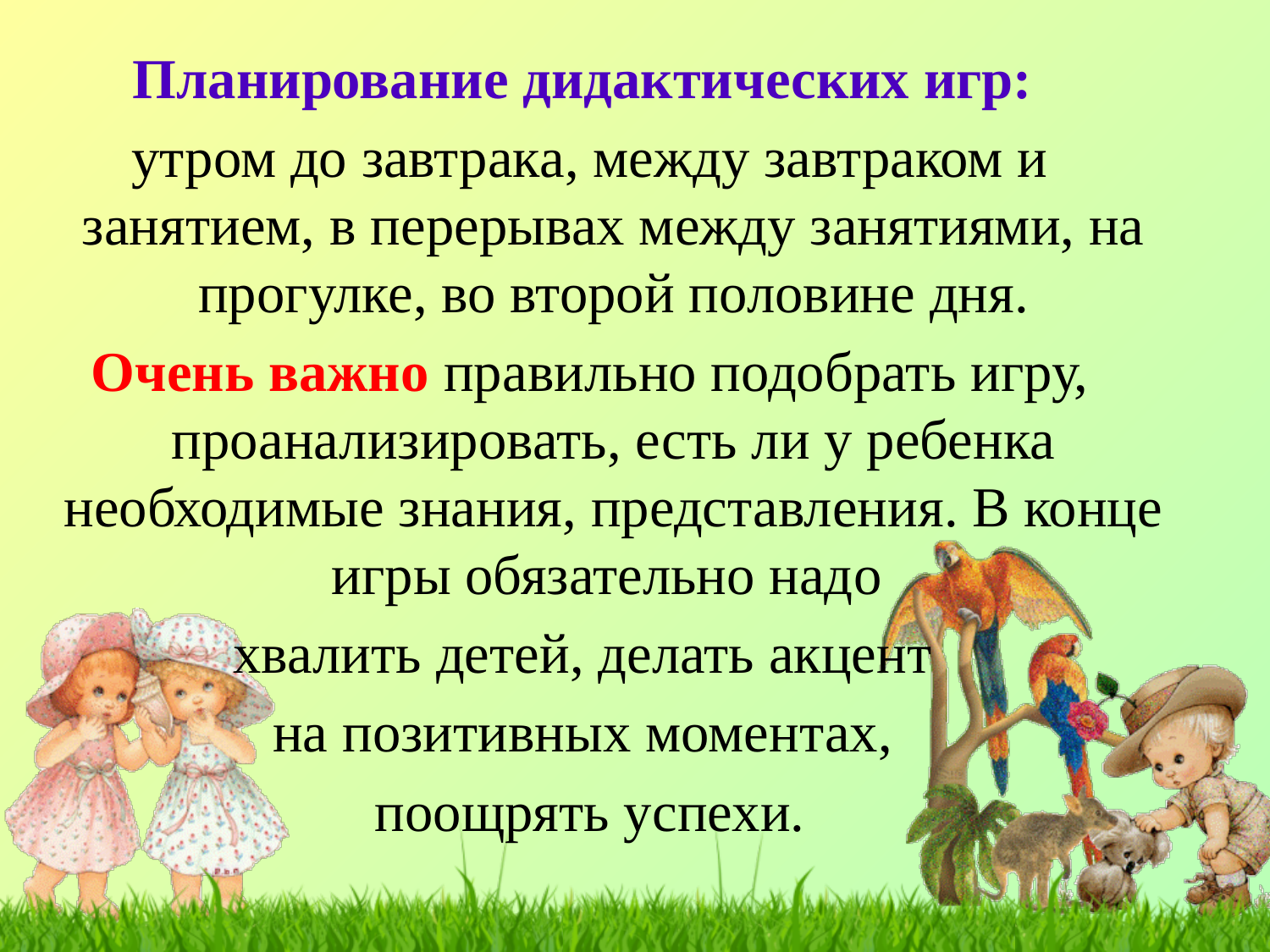

Планирование дидактических игр:
утром до завтрака, между завтраком и занятием, в перерывах между занятиями, на прогулке, во второй половине дня.
Очень важно правильно подобрать игру, проанализировать, есть ли у ребенка необходимые знания, представления. В конце игры обязательно надо
хвалить детей, делать акцент
на позитивных моментах,
поощрять успехи.